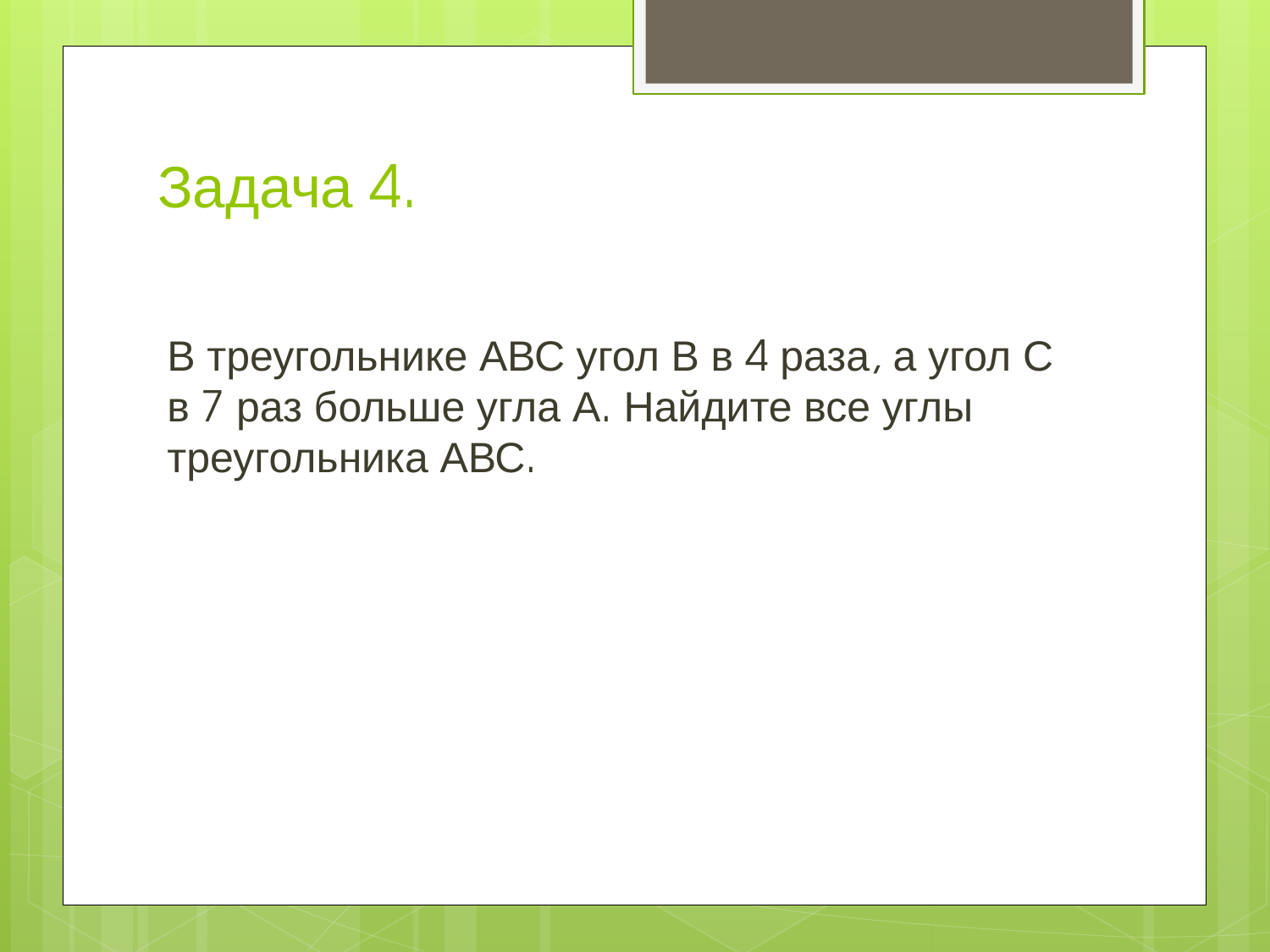

# Задача 4.
В треугольнике АВС угол В в 4 раза, а угол С в 7 раз больше угла А. Найдите все углы треугольника АВС.